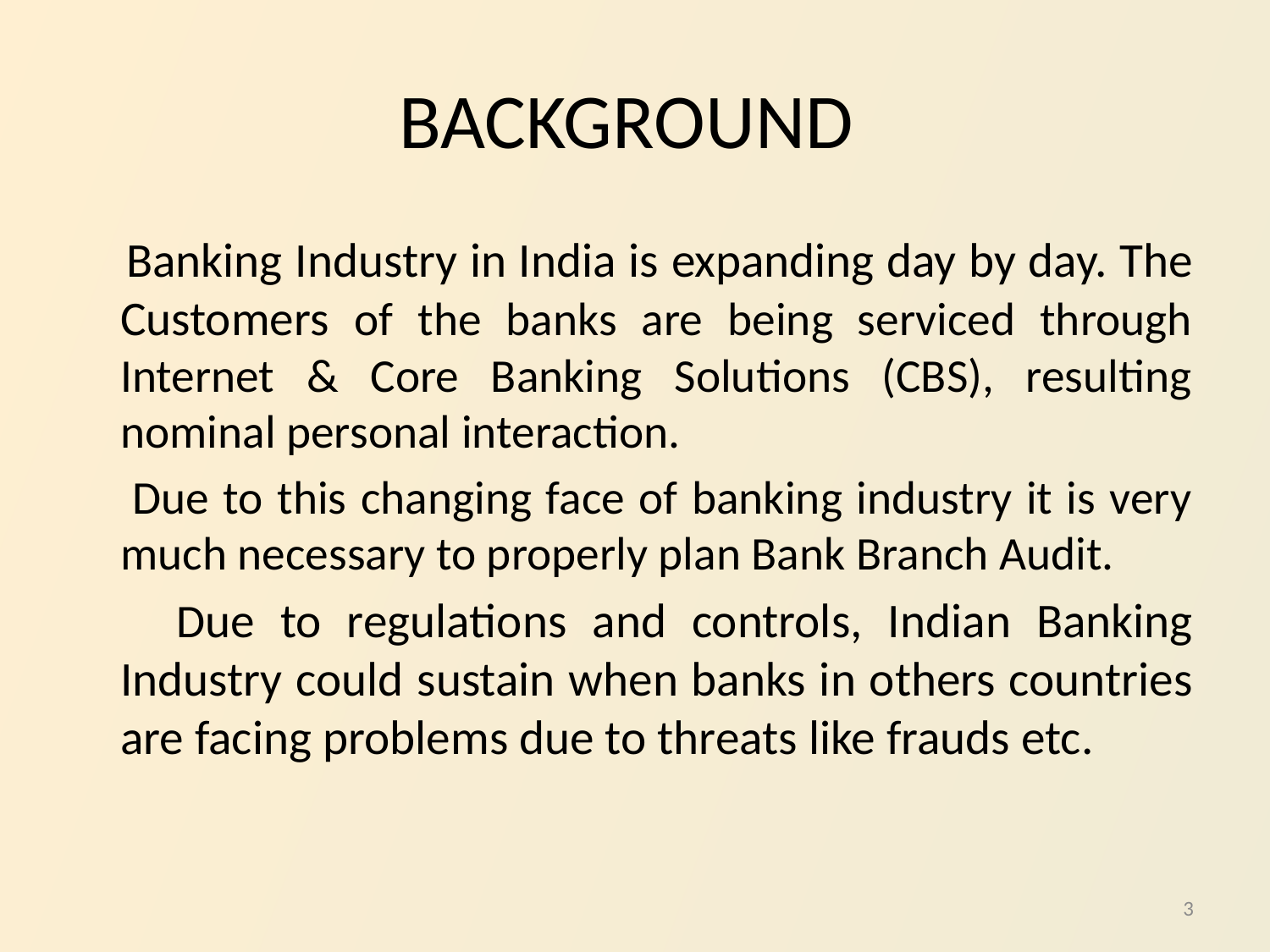

# BACKGROUND
    Banking Industry in India is expanding day by day. The Customers of the banks are being serviced through Internet & Core Banking Solutions (CBS), resulting nominal personal interaction.
    Due to this changing face of banking industry it is very much necessary to properly plan Bank Branch Audit.
    Due to regulations and controls, Indian Banking Industry could sustain when banks in others countries are facing problems due to threats like frauds etc.
3